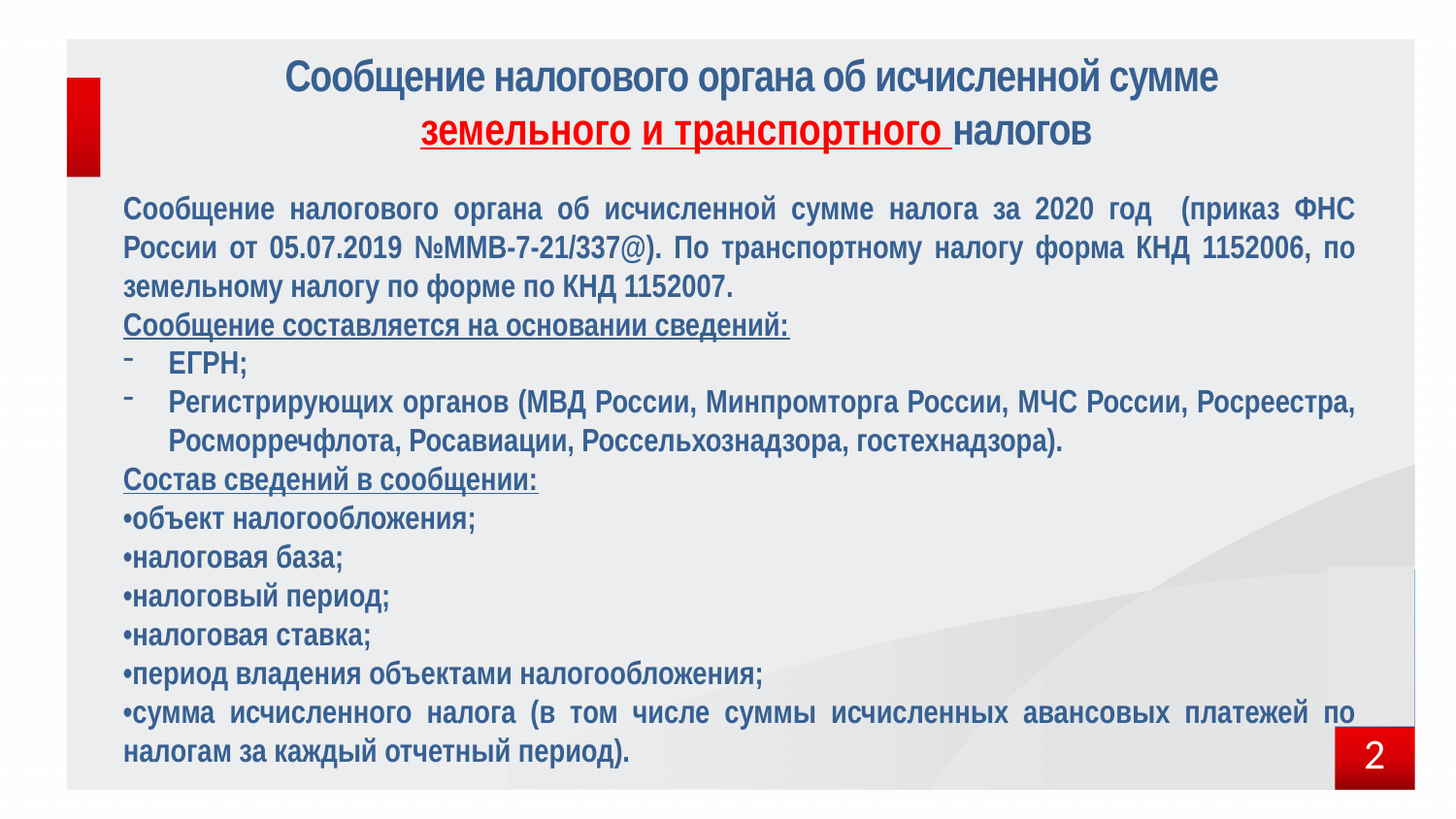

# Сообщение налогового органа об исчисленной сумме земельного и транспортного налогов

Сообщение налогового органа об исчисленной сумме налога за 2020 год  (приказ ФНС России от 05.07.2019 №ММВ-7-21/337@). По транспортному налогу форма КНД 1152006, по земельному налогу по форме по КНД 1152007.
Сообщение составляется на основании сведений:
ЕГРН;
Регистрирующих органов (МВД России, Минпромторга России, МЧС России, Росреестра, Росморречфлота, Росавиации, Россельхознадзора, гостехнадзора).
Состав сведений в сообщении:
•объект налогообложения;
•налоговая база;
•налоговый период;
•налоговая ставка;
•период владения объектами налогообложения;
•сумма исчисленного налога (в том числе суммы исчисленных авансовых платежей по налогам за каждый отчетный период).

2